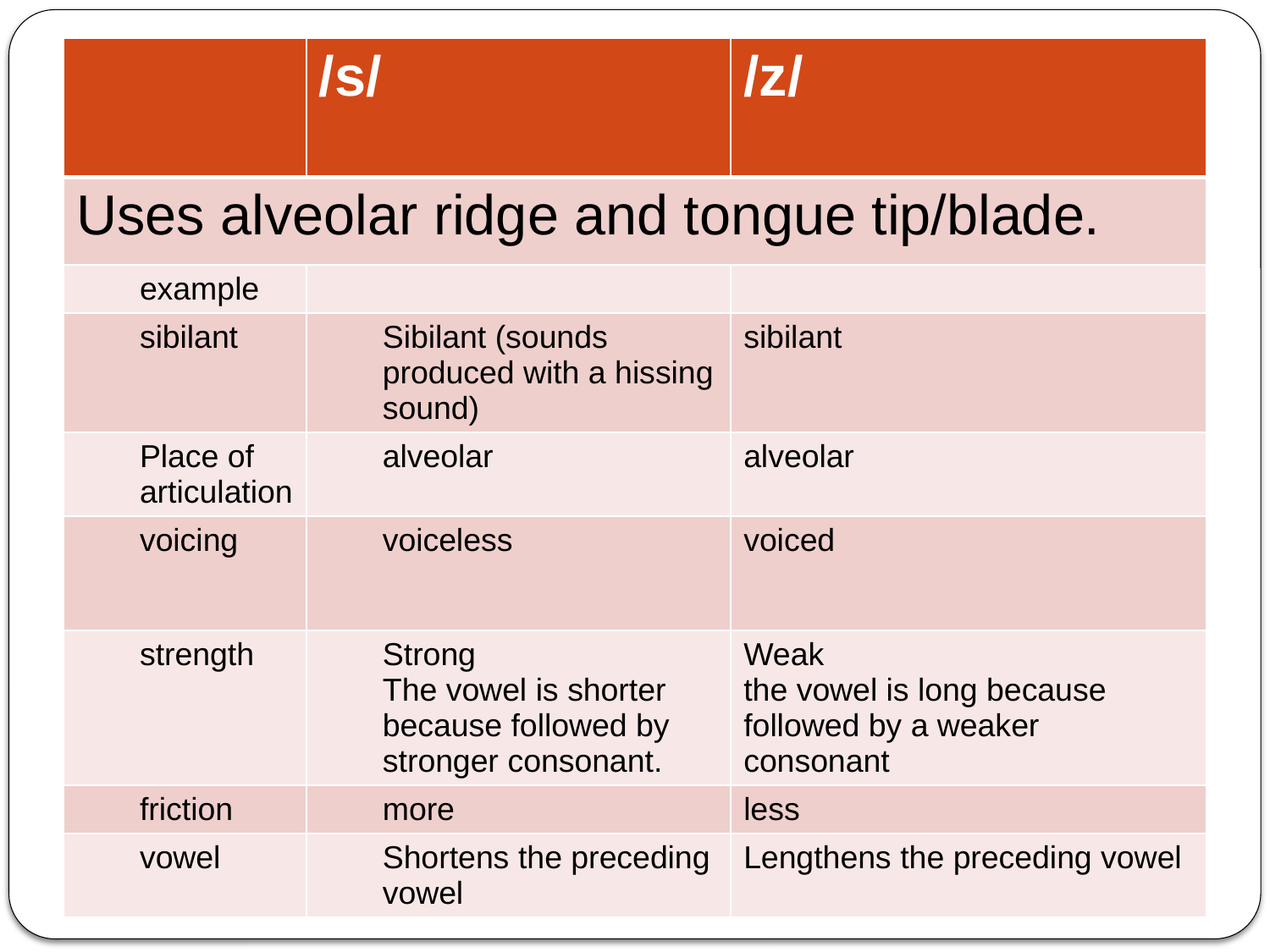

|  | /s/ | /z/ |
| --- | --- | --- |
| Uses alveolar ridge and tongue tip/blade. |  |  |
| example |  |  |
| sibilant | Sibilant (sounds produced with a hissing sound) | sibilant |
| Place of articulation | alveolar | alveolar |
| voicing | voiceless | voiced |
| strength | Strong The vowel is shorter because followed by stronger consonant. | Weak the vowel is long because followed by a weaker consonant |
| friction | more | less |
| vowel | Shortens the preceding vowel | Lengthens the preceding vowel |
#